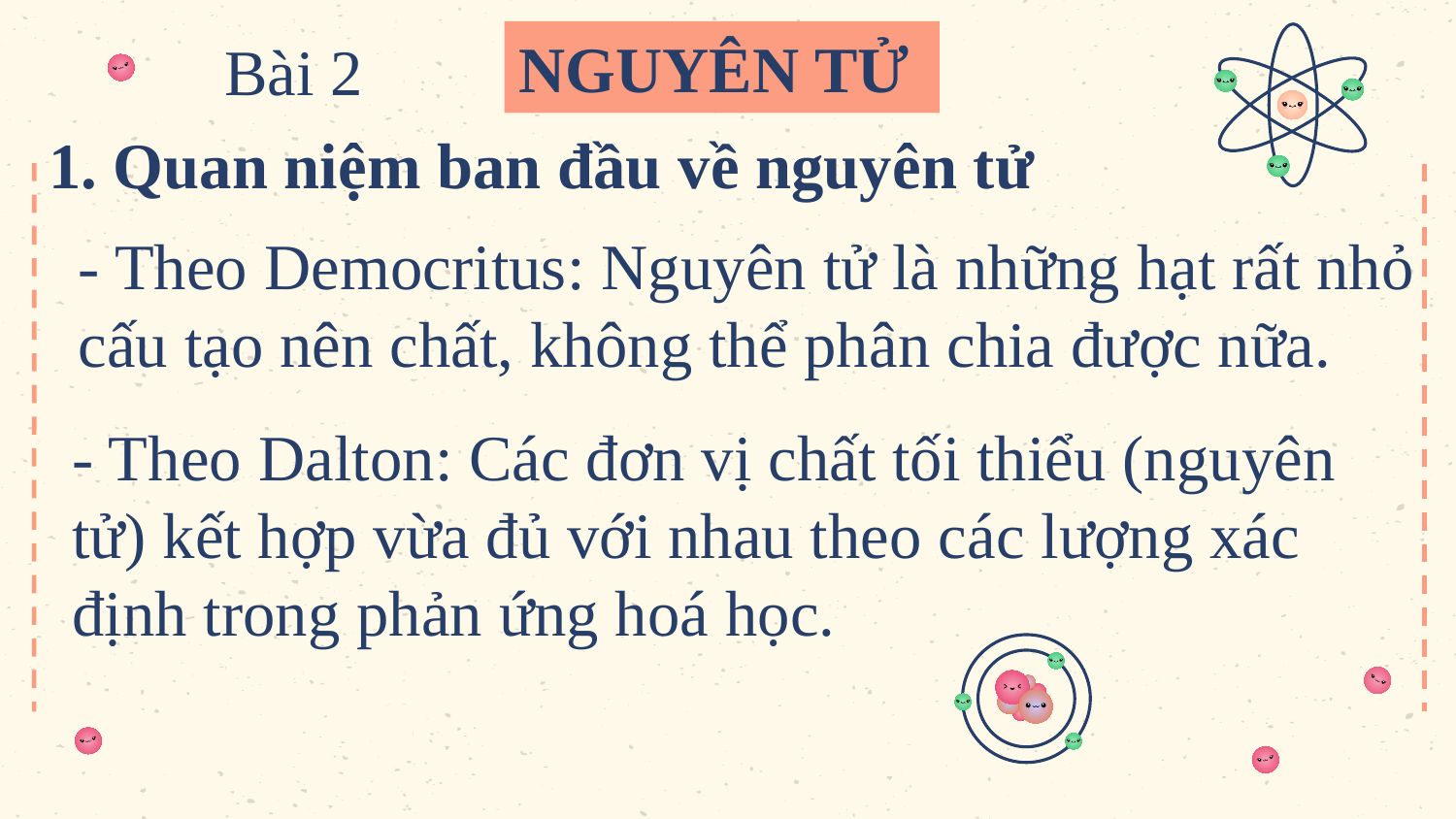

NGUYÊN TỬ
Bài 2

1. Quan niệm ban đầu về nguyên tử
- Theo Democritus: Nguyên tử là những hạt rất nhỏ cấu tạo nên chất, không thể phân chia được nữa.
- Theo Dalton: Các đơn vị chất tối thiểu (nguyên tử) kết hợp vừa đủ với nhau theo các lượng xác định trong phản ứng hoá học.